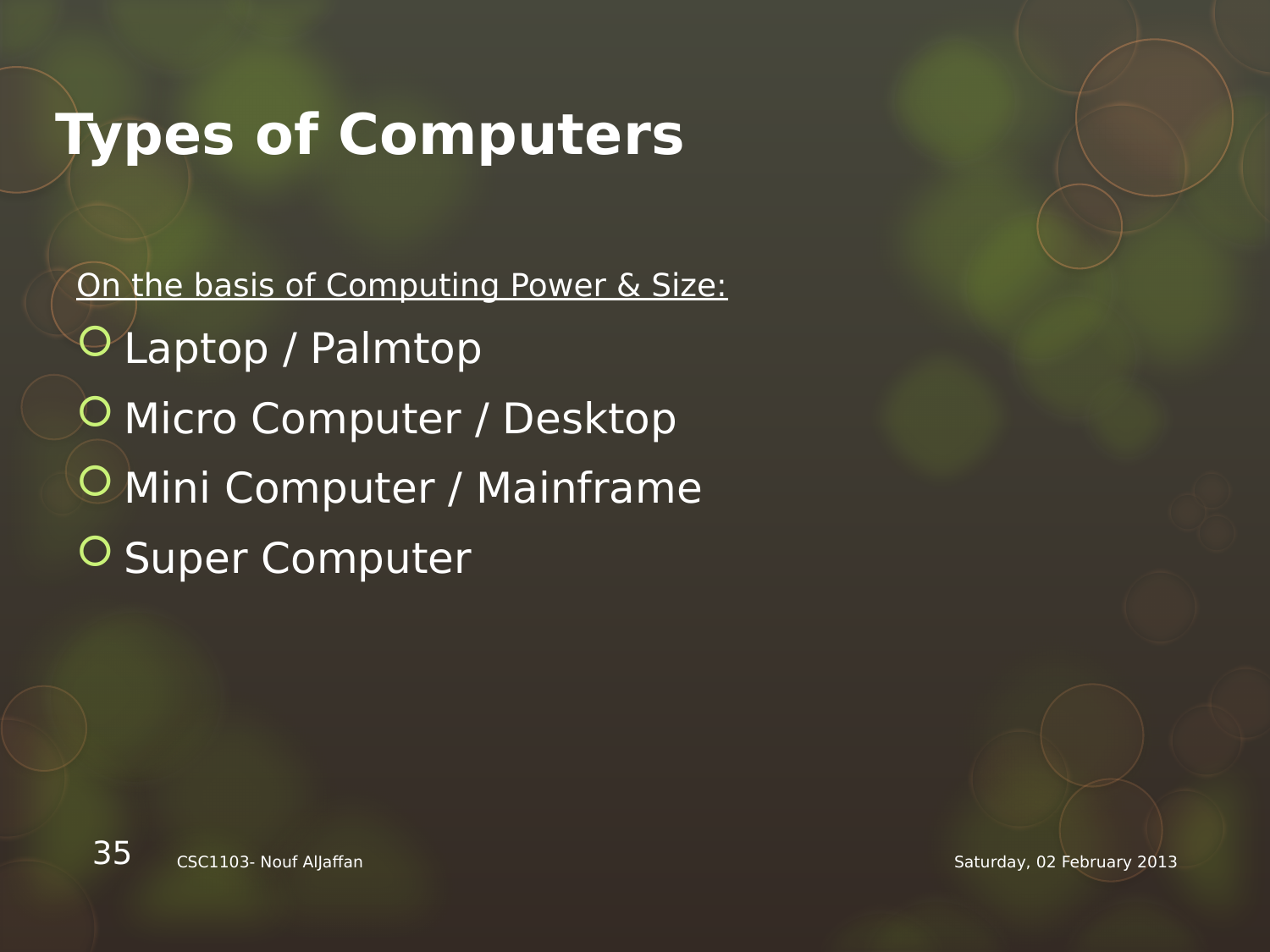

# Types of Computers
On the basis of Computing Power & Size:
Laptop / Palmtop
Micro Computer / Desktop
Mini Computer / Mainframe
Super Computer
35
CSC1103- Nouf AlJaffan
Saturday, 02 February 2013